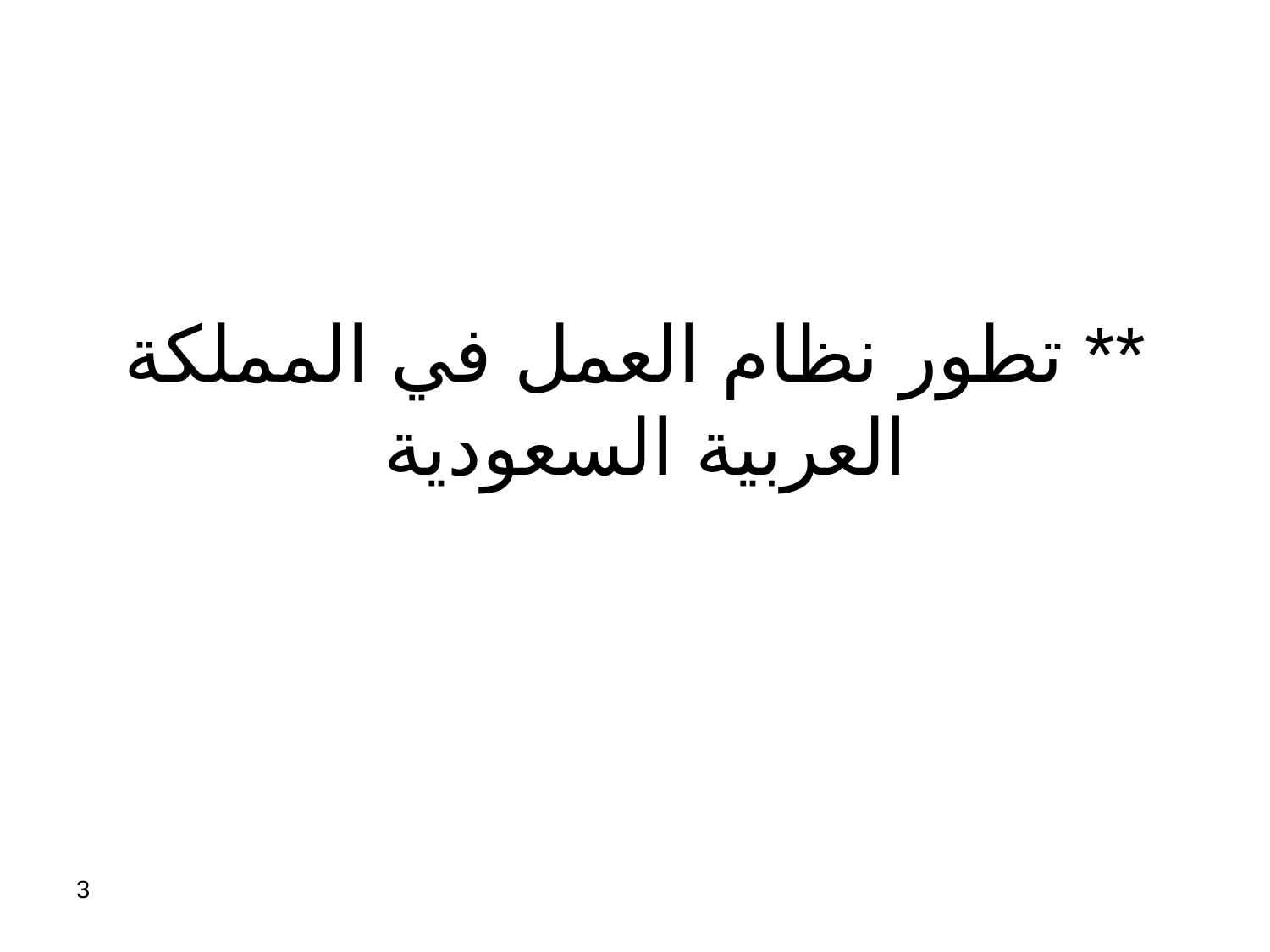

# ** تطور نظام العمل في المملكة العربية السعودية
3